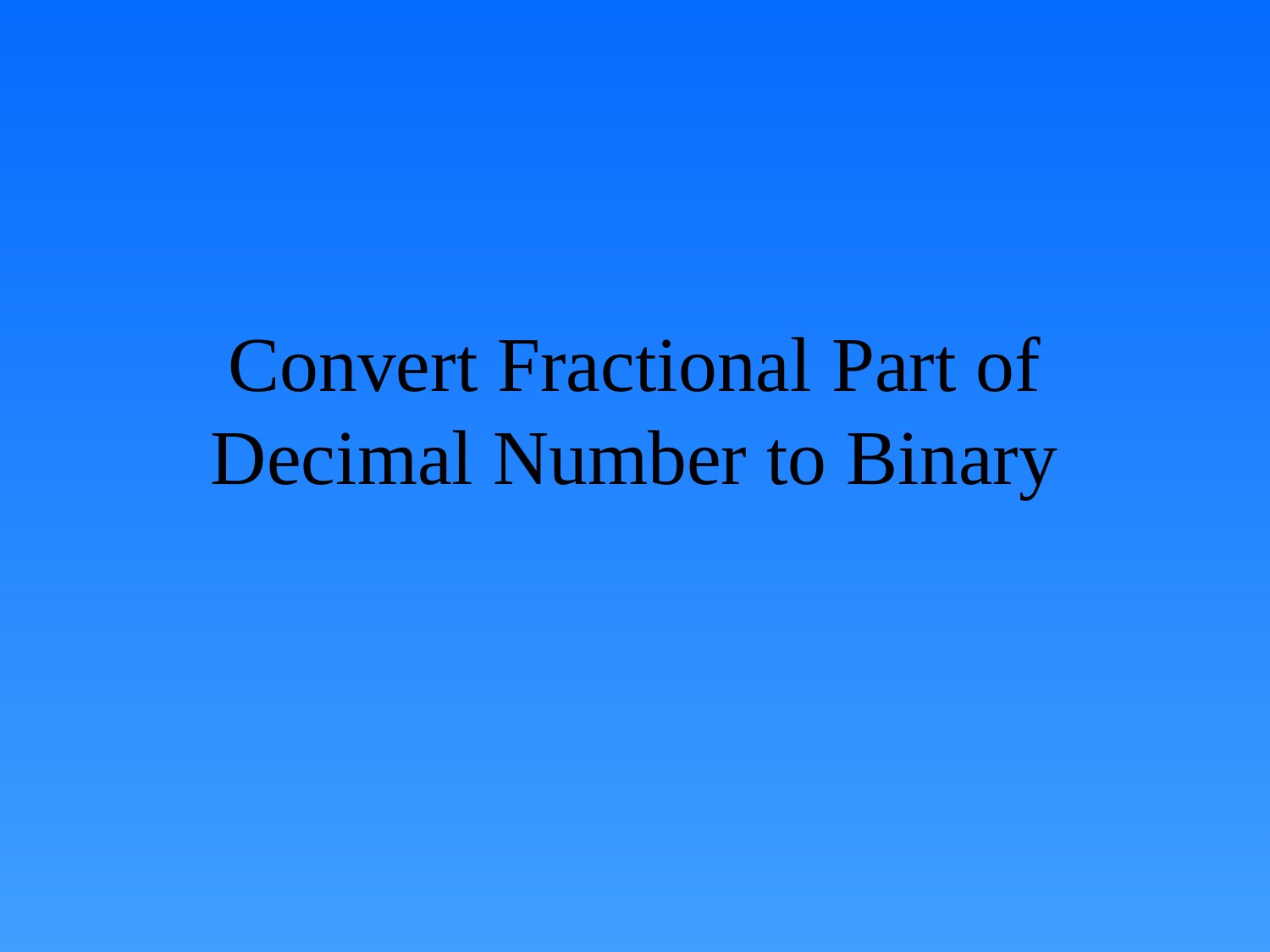

# Convert Fractional Part of Decimal Number to Binary